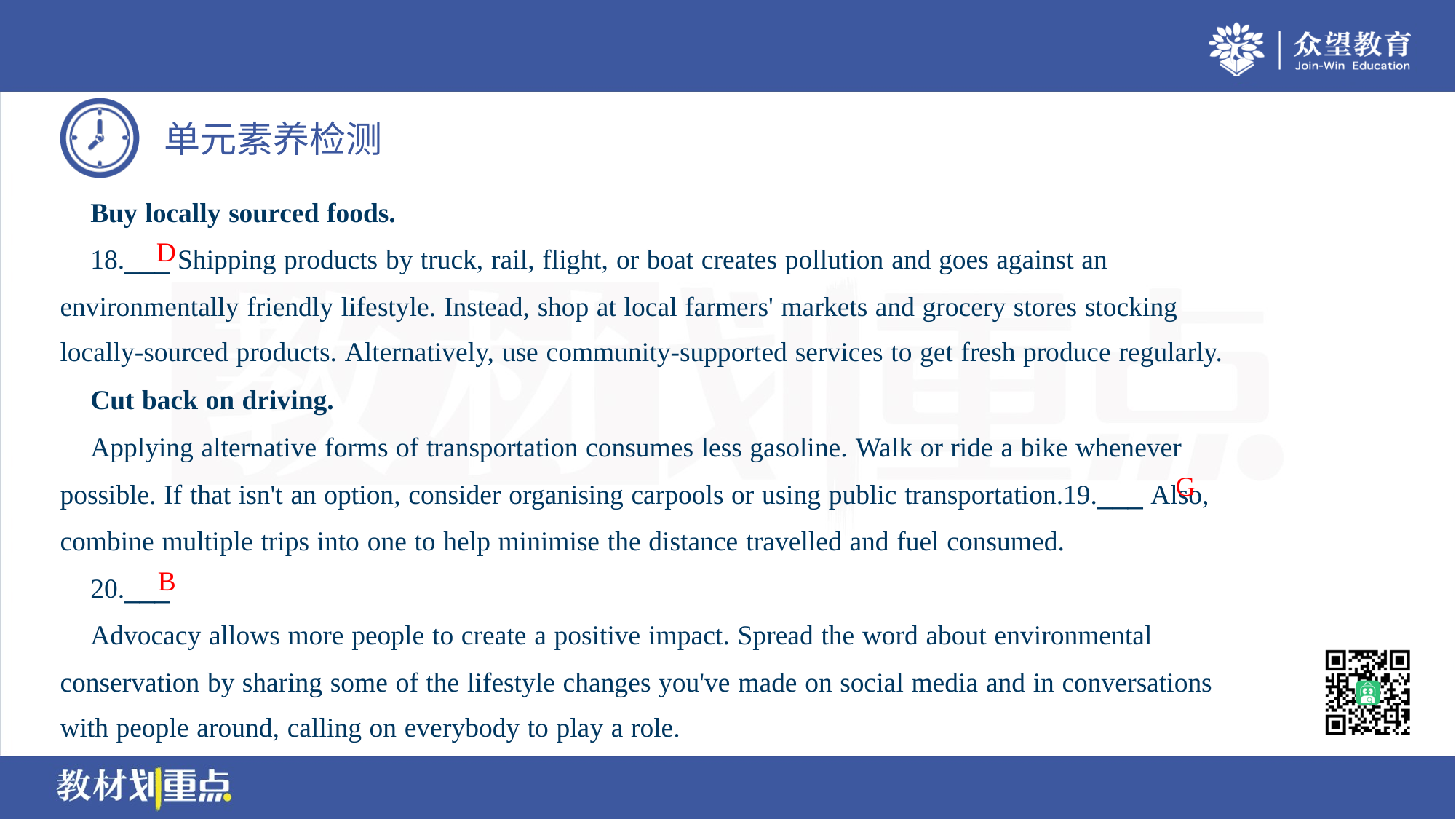

Buy locally sourced foods.
    18.___ Shipping products by truck, rail, flight, or boat creates pollution and goes against an
environmentally friendly lifestyle. Instead, shop at local farmers' markets and grocery stores stocking
locally-sourced products. Alternatively, use community-supported services to get fresh produce regularly.
D
    Cut back on driving.
    Applying alternative forms of transportation consumes less gasoline. Walk or ride a bike whenever
possible. If that isn't an option, consider organising carpools or using public transportation.19.___ Also,
combine multiple trips into one to help minimise the distance travelled and fuel consumed.
    20.___
    Advocacy allows more people to create a positive impact. Spread the word about environmental
conservation by sharing some of the lifestyle changes you've made on social media and in conversations
with people around, calling on everybody to play a role.
G
B